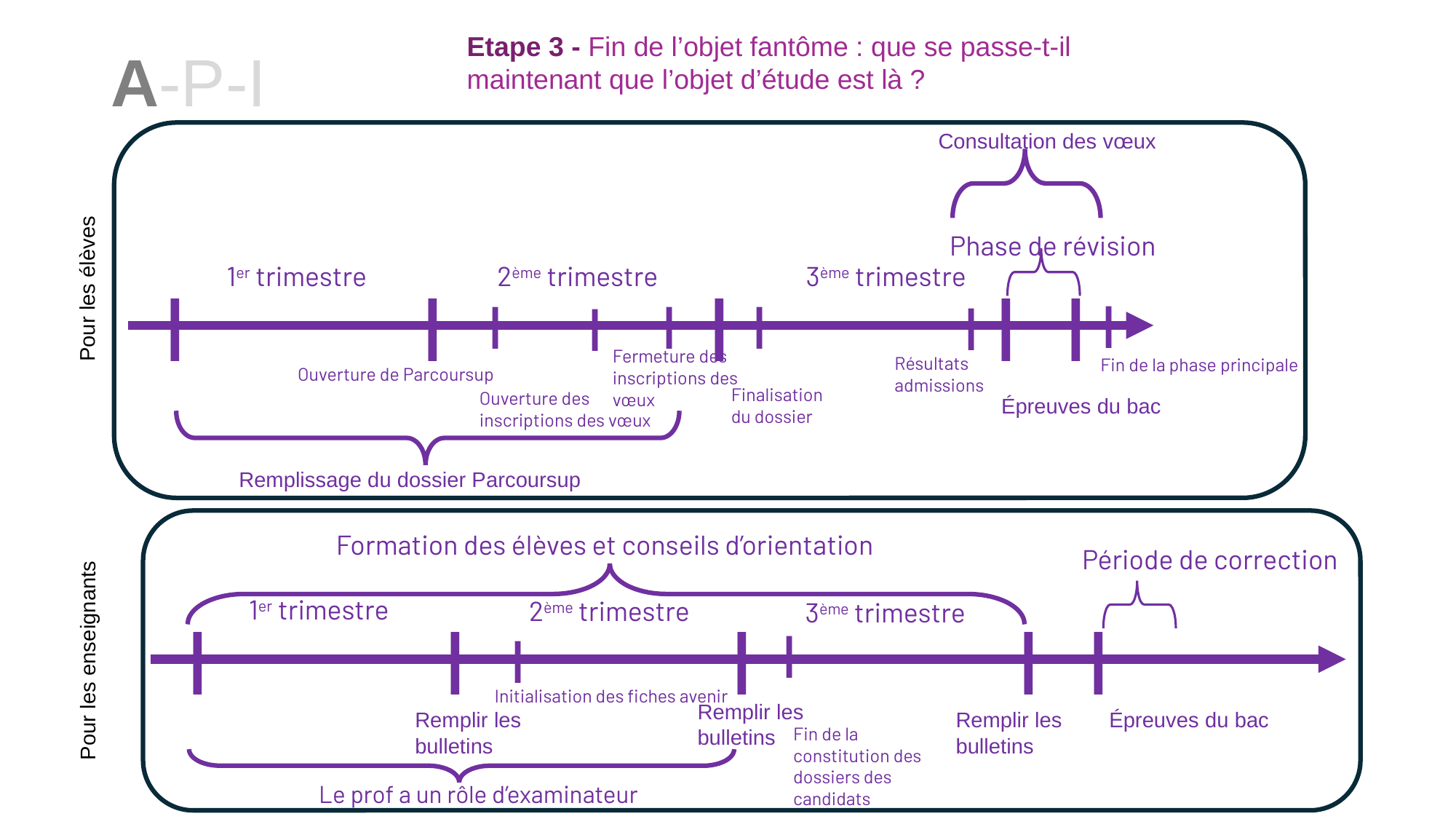

Etape 3 - Fin de l’objet fantôme : que se passe-t-il
maintenant que l’objet d’étude est là ?
A-P-I

Consultation des vœux

Phase de révision

1er trimestre
2ème trimestre
3ème trimestre
I
I
I
I
I
I
I
I
I
I
I
Fermeture des inscriptions des vœux
Résultats admissions
Fin de la phase principale
Ouverture de Parcoursup
Finalisation du dossier
Ouverture des inscriptions des vœux
Épreuves du bac
Remplissage du dossier Parcoursup

Pour les élèves

Formation des élèves et conseils d’orientation
Période de correction

1er trimestre
2ème trimestre
3ème trimestre
I
I
I
I
I
I
I
Pour les enseignants
Initialisation des fiches avenir
Remplir les bulletins
Épreuves du bac
Remplir les bulletins
Remplir les bulletins
Fin de la constitution des dossiers des candidats
Le prof a un rôle d’examinateur